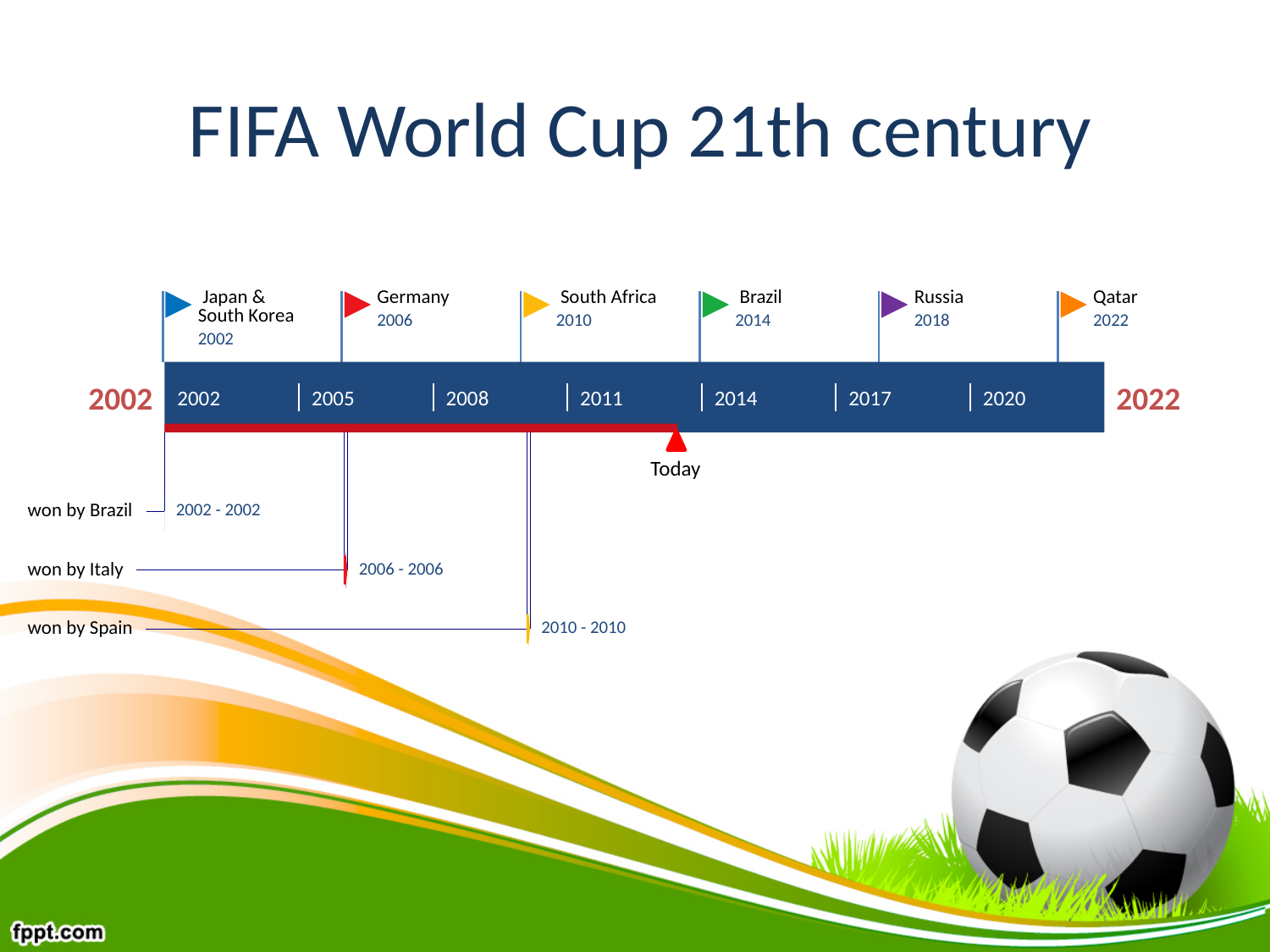

# FIFA World Cup 21th century
 Japan &
South Korea
Germany
 South Africa
 Brazil
Russia
Qatar

2006
2010
2014
2018
2022
2002
2002
2005
2008
2011
2014
2017
2020
2002

2022

Today

2002 - 2002
won by Brazil

2006 - 2006
won by Italy

2010 - 2010
won by Spain